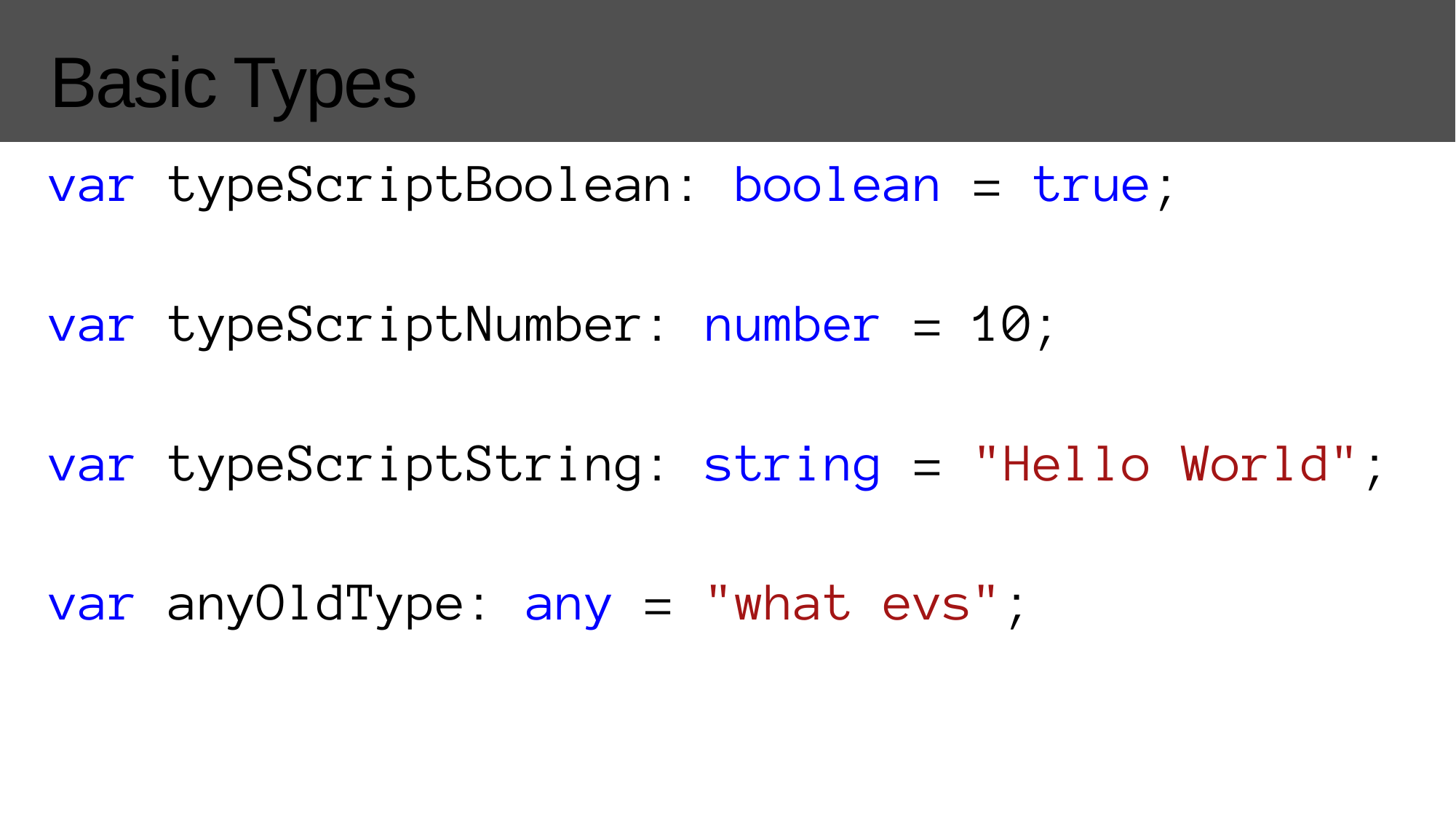

# Basic Types
var typeScriptBoolean: boolean = true;

var typeScriptNumber: number = 10;

var typeScriptString: string = "Hello World";

var anyOldType: any = "what evs";